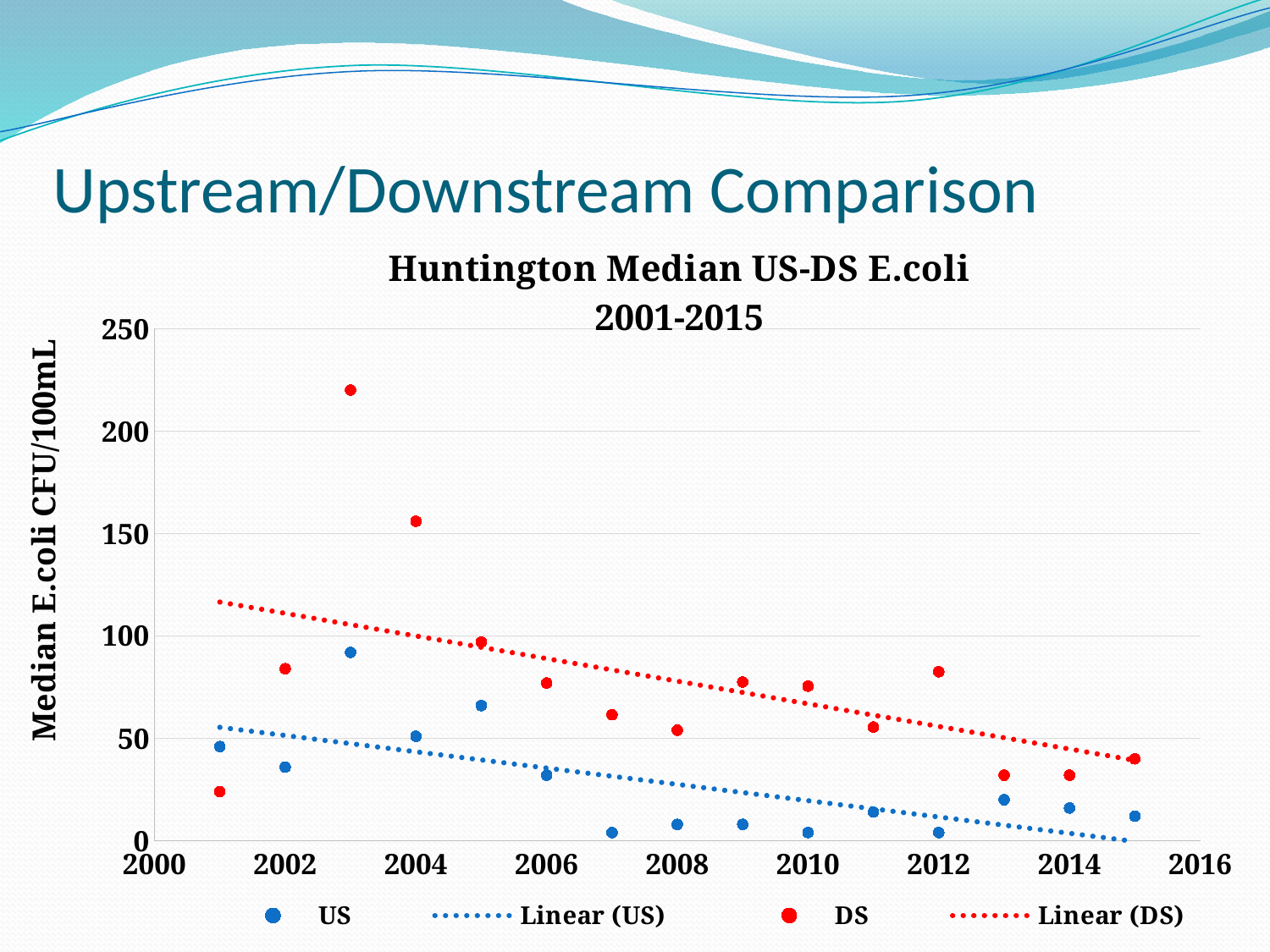

# Upstream/Downstream Comparison

### Chart: Huntington Median US-DS E.coli
2001-2015

| Category |  |  |
|---|---|---|